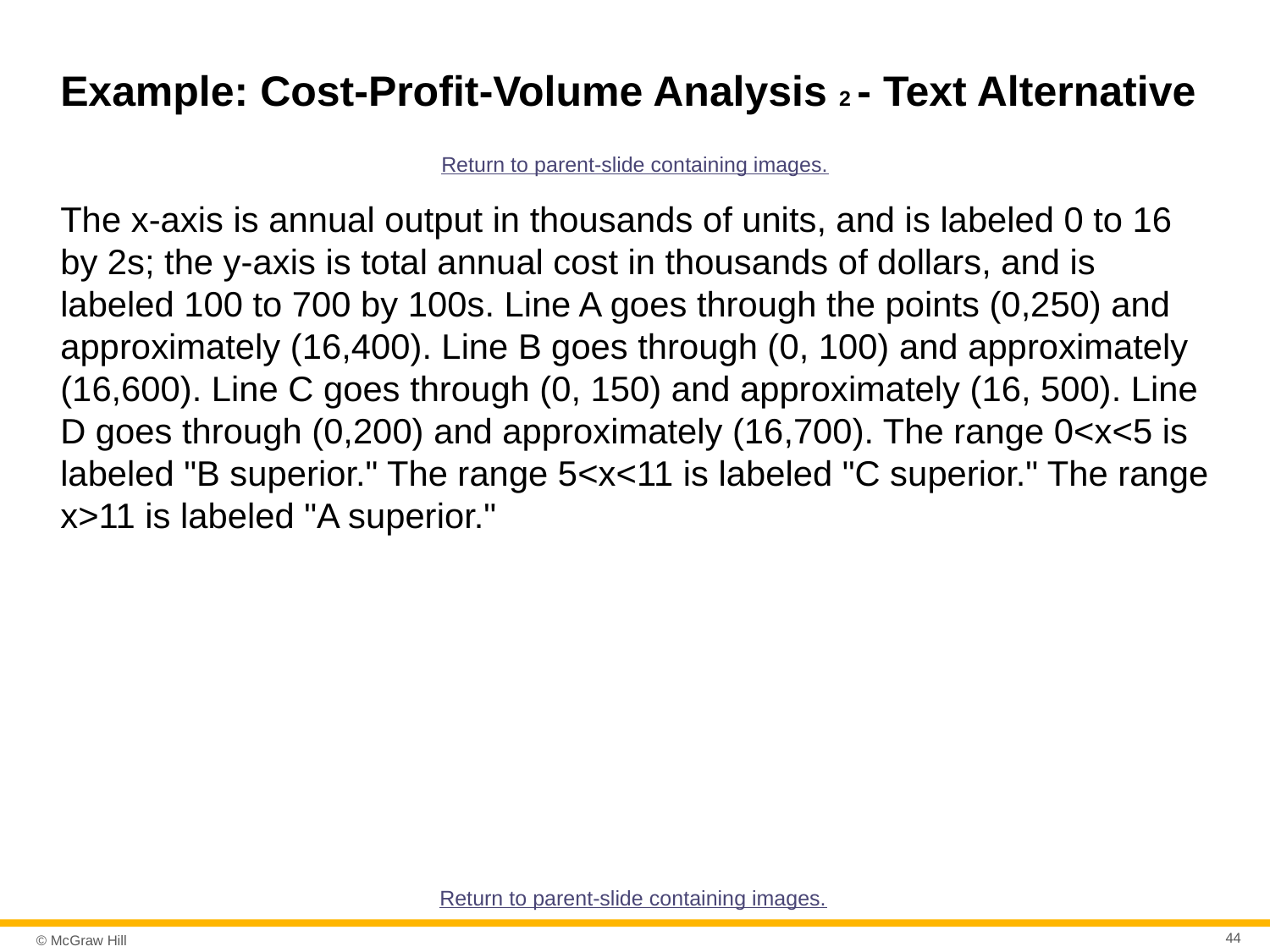

# Example: Cost-Profit-Volume Analysis 2 - Text Alternative
Return to parent-slide containing images.
The x-axis is annual output in thousands of units, and is labeled 0 to 16 by 2s; the y-axis is total annual cost in thousands of dollars, and is labeled 100 to 700 by 100s. Line A goes through the points (0,250) and approximately (16,400). Line B goes through (0, 100) and approximately (16,600). Line C goes through (0, 150) and approximately (16, 500). Line D goes through (0,200) and approximately (16,700). The range 0<x<5 is labeled "B superior." The range 5<x<11 is labeled "C superior." The range x>11 is labeled "A superior."
Return to parent-slide containing images.